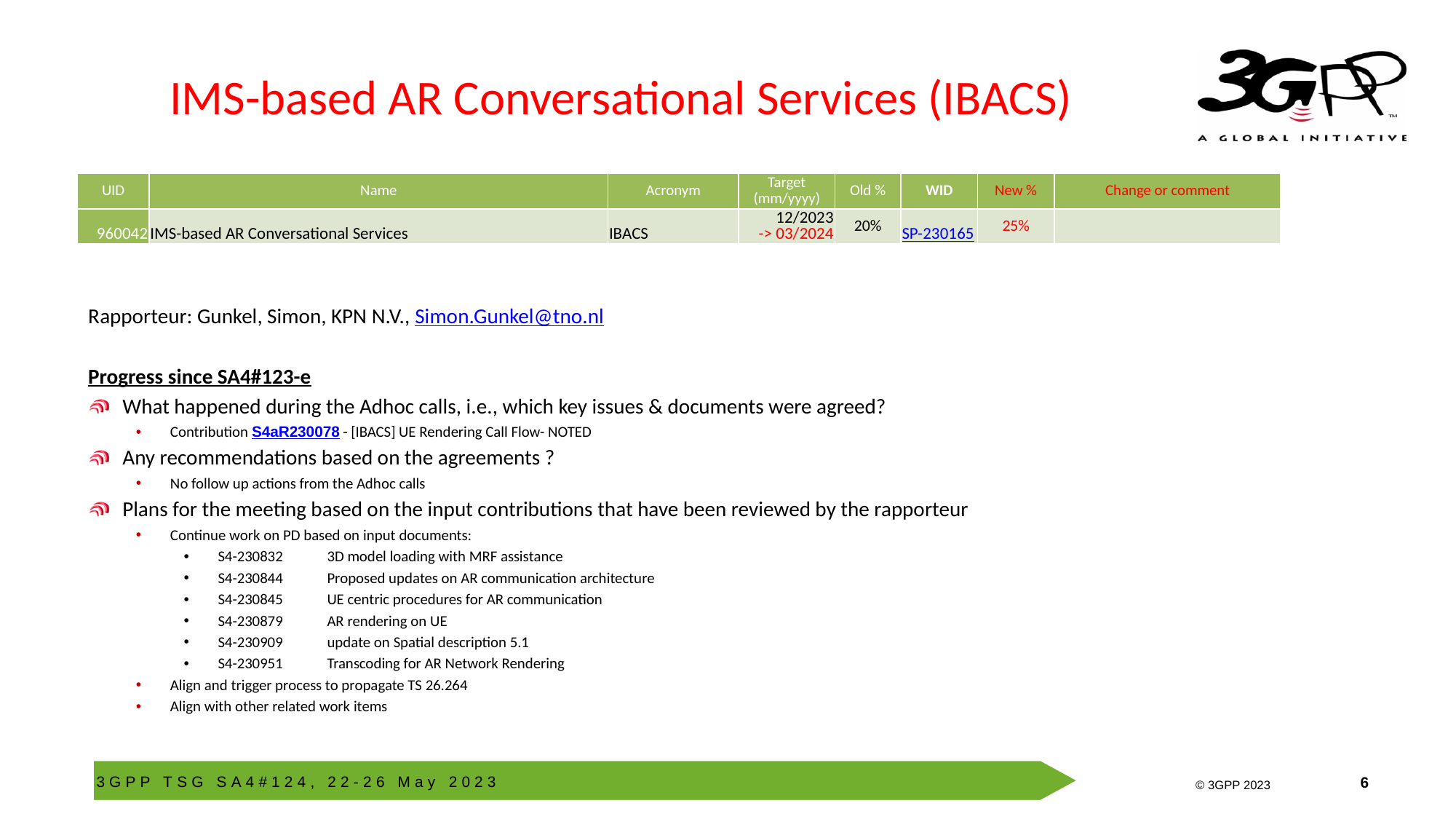

# IMS-based AR Conversational Services (IBACS)
| UID | Name | Acronym | Target (mm/yyyy) | Old % | WID | New % | Change or comment |
| --- | --- | --- | --- | --- | --- | --- | --- |
| 960042 | IMS-based AR Conversational Services | IBACS | 12/2023 -> 03/2024 | 20% | SP-230165 | 25% |  |
Rapporteur: Gunkel, Simon, KPN N.V., Simon.Gunkel@tno.nl

Progress since SA4#123-e
What happened during the Adhoc calls, i.e., which key issues & documents were agreed?
Contribution S4aR230078 - [IBACS] UE Rendering Call Flow- NOTED
Any recommendations based on the agreements ?
No follow up actions from the Adhoc calls
Plans for the meeting based on the input contributions that have been reviewed by the rapporteur
Continue work on PD based on input documents:
S4-230832	3D model loading with MRF assistance
S4-230844	Proposed updates on AR communication architecture
S4-230845	UE centric procedures for AR communication
S4-230879	AR rendering on UE
S4-230909	update on Spatial description 5.1
S4-230951	Transcoding for AR Network Rendering
Align and trigger process to propagate TS 26.264
Align with other related work items

3GPP TSG SA4#124, 22-26 May 2023